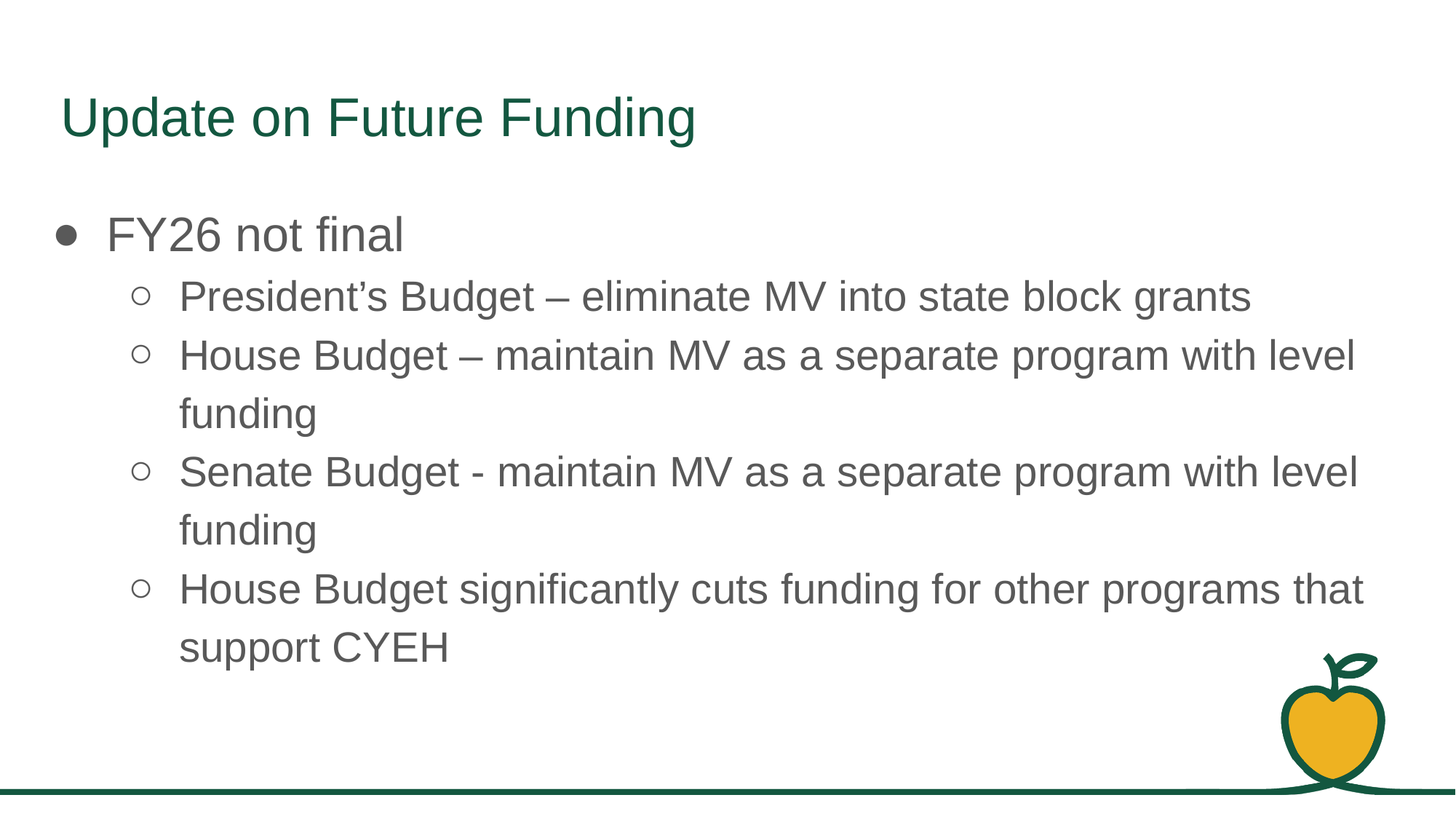

# Update on Future Funding
FY26 not final
President’s Budget – eliminate MV into state block grants
House Budget – maintain MV as a separate program with level funding
Senate Budget - maintain MV as a separate program with level funding
House Budget significantly cuts funding for other programs that support CYEH